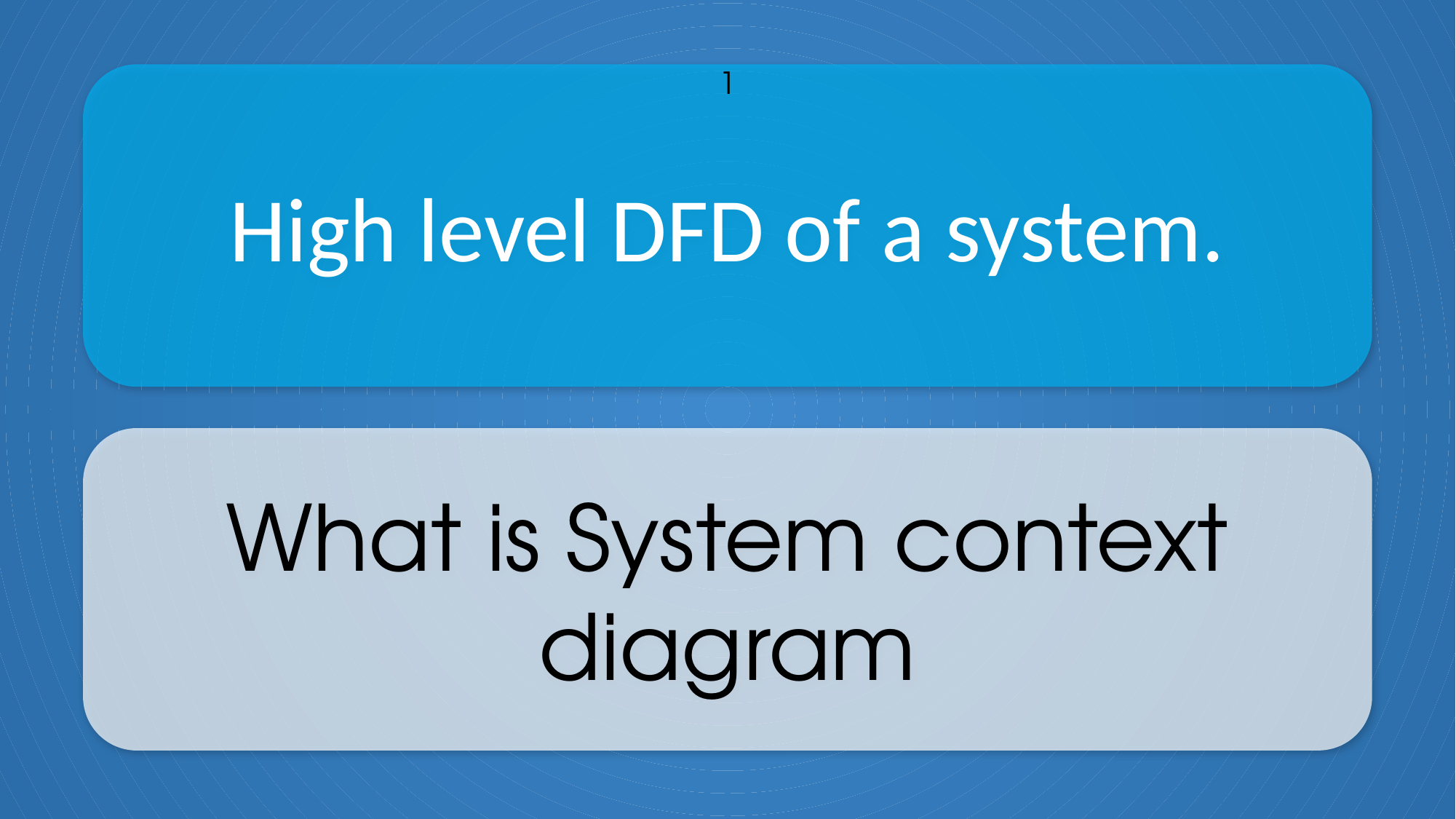

High level DFD of a system.
1
What is System context diagram